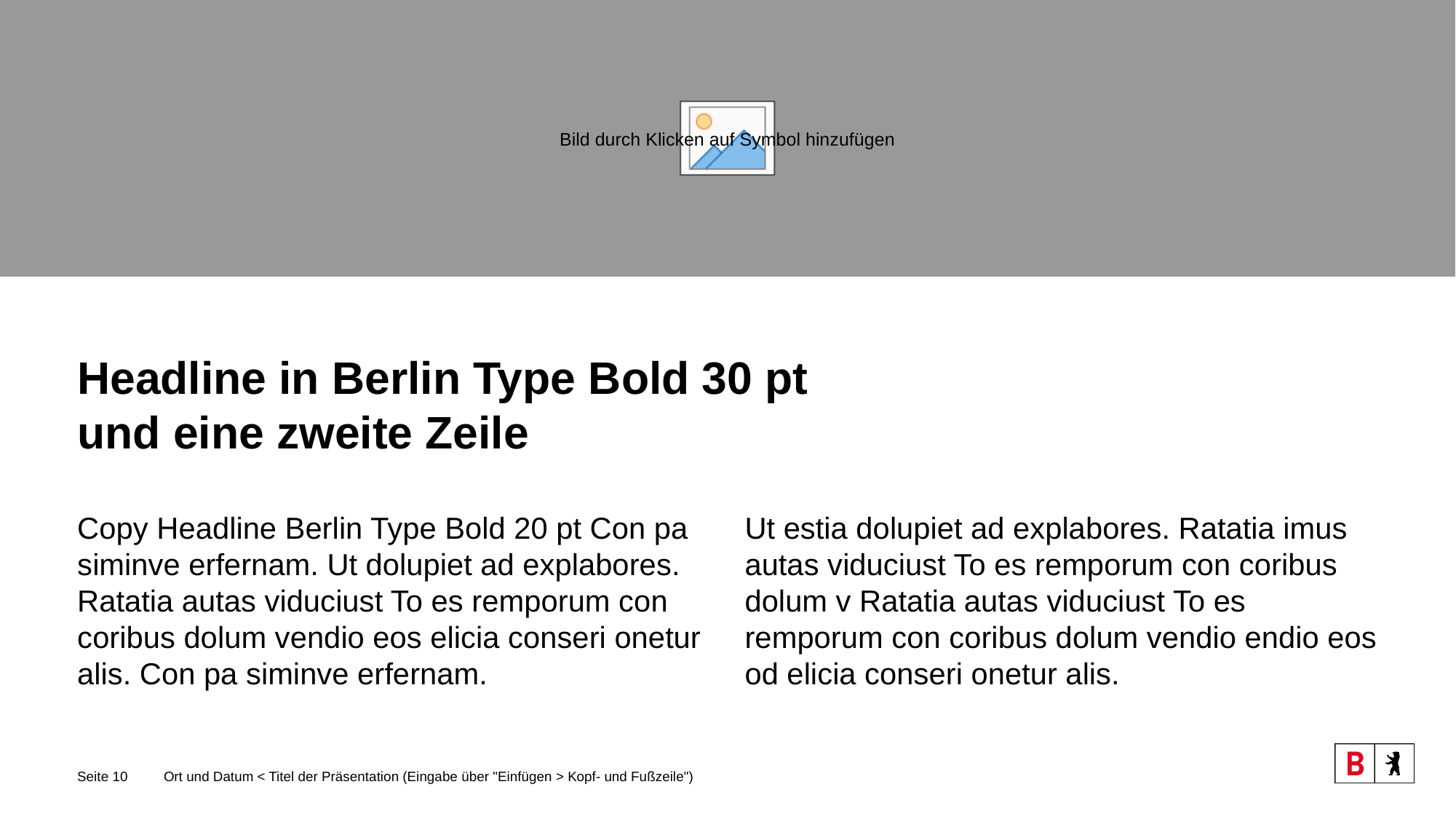

# Headline in Berlin Type Bold 30 pt und eine zweite Zeile
Copy Headline Berlin Type Bold 20 pt Con pa siminve erfernam. Ut dolupiet ad explabores. Ratatia autas viduciust To es remporum con coribus dolum vendio eos elicia conseri onetur alis. Con pa siminve erfernam.
Ut estia dolupiet ad explabores. Ratatia imus autas viduciust To es remporum con coribus dolum v Ratatia autas viduciust To es remporum con coribus dolum vendio endio eos od elicia conseri onetur alis.
Seite 10
Ort und Datum < Titel der Präsentation (Eingabe über "Einfügen > Kopf- und Fußzeile")